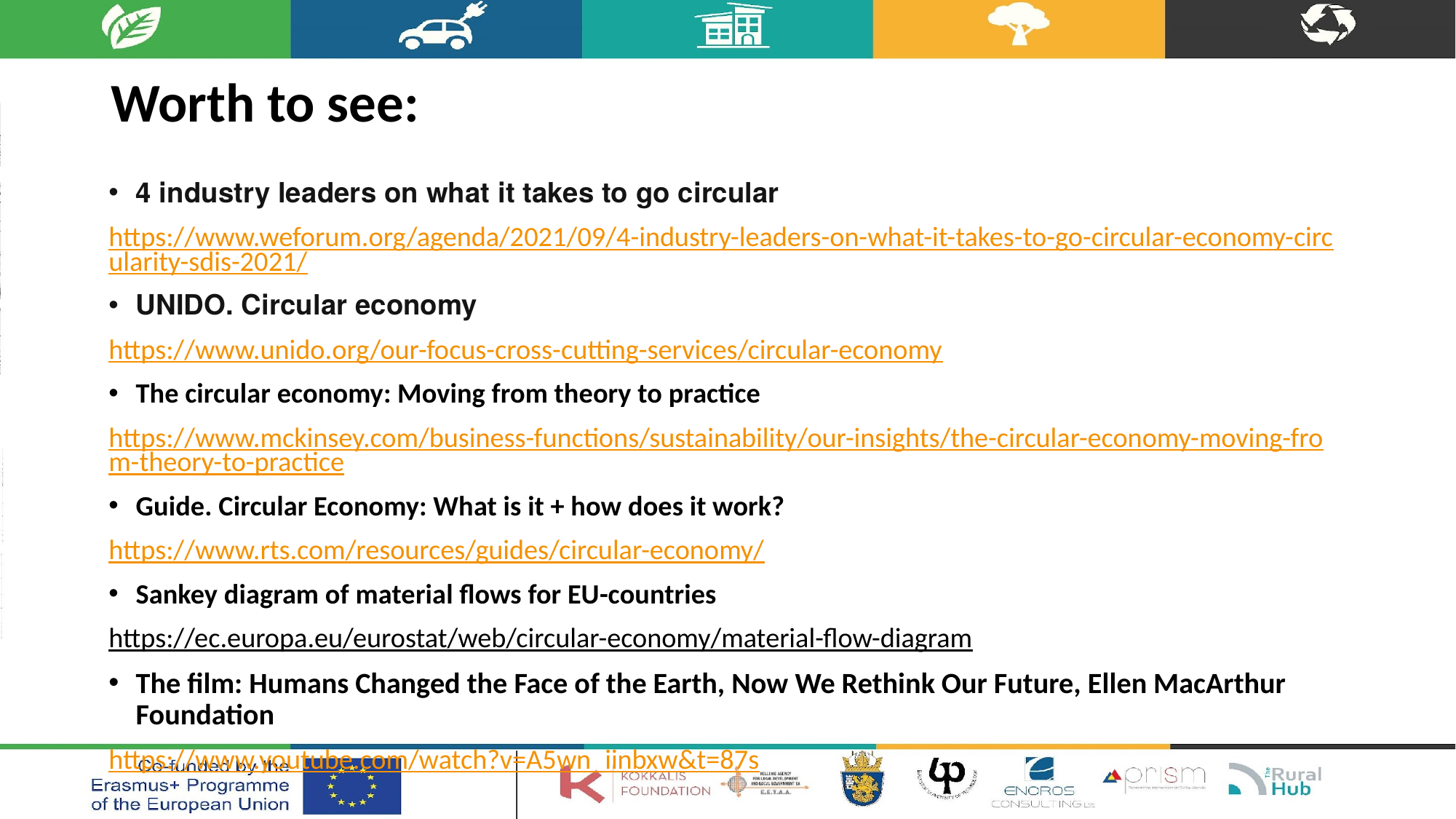

# Worth to see:
4 industry leaders on what it takes to go circular
https://www.weforum.org/agenda/2021/09/4-industry-leaders-on-what-it-takes-to-go-circular-economy-circularity-sdis-2021/
UNIDO. Circular economy
https://www.unido.org/our-focus-cross-cutting-services/circular-economy
The circular economy: Moving from theory to practice
https://www.mckinsey.com/business-functions/sustainability/our-insights/the-circular-economy-moving-from-theory-to-practice
Guide. Circular Economy: What is it + how does it work?
https://www.rts.com/resources/guides/circular-economy/
Sankey diagram of material flows for EU-countries
https://ec.europa.eu/eurostat/web/circular-economy/material-flow-diagram
The film: Humans Changed the Face of the Earth, Now We Rethink Our Future, Ellen MacArthur Foundation
https://www.youtube.com/watch?v=A5wn_iinbxw&t=87s